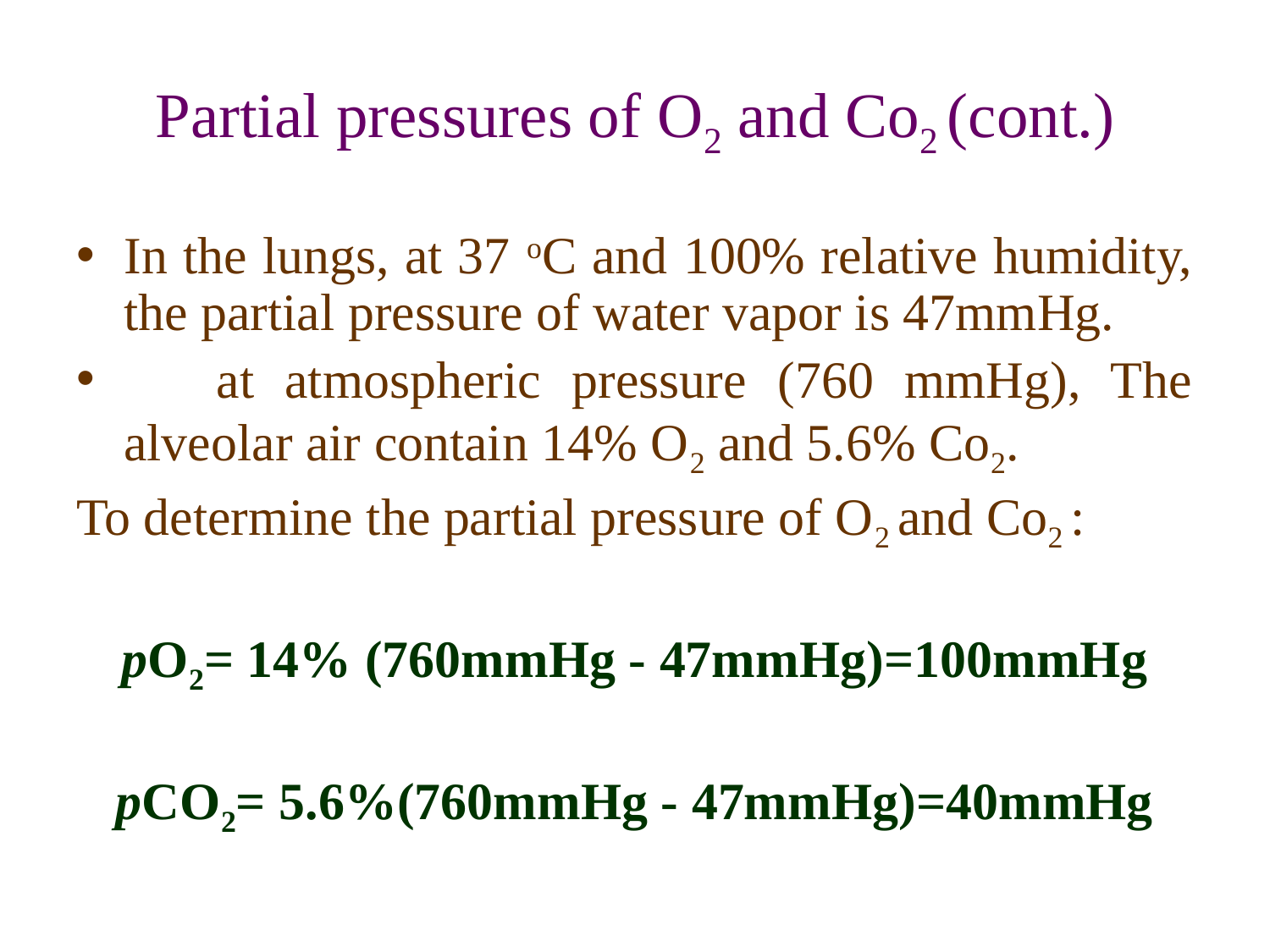

# Partial pressures of O2 and Co2 (cont.)
In the lungs, at 37 oC and 100% relative humidity, the partial pressure of water vapor is 47mmHg.
   at atmospheric pressure (760 mmHg), The alveolar air contain 14% O2 and 5.6% Co2.
To determine the partial pressure of O2 and Co2 :

pO2= 14% (760mmHg - 47mmHg)=100mmHg

pCO2= 5.6%(760mmHg - 47mmHg)=40mmHg